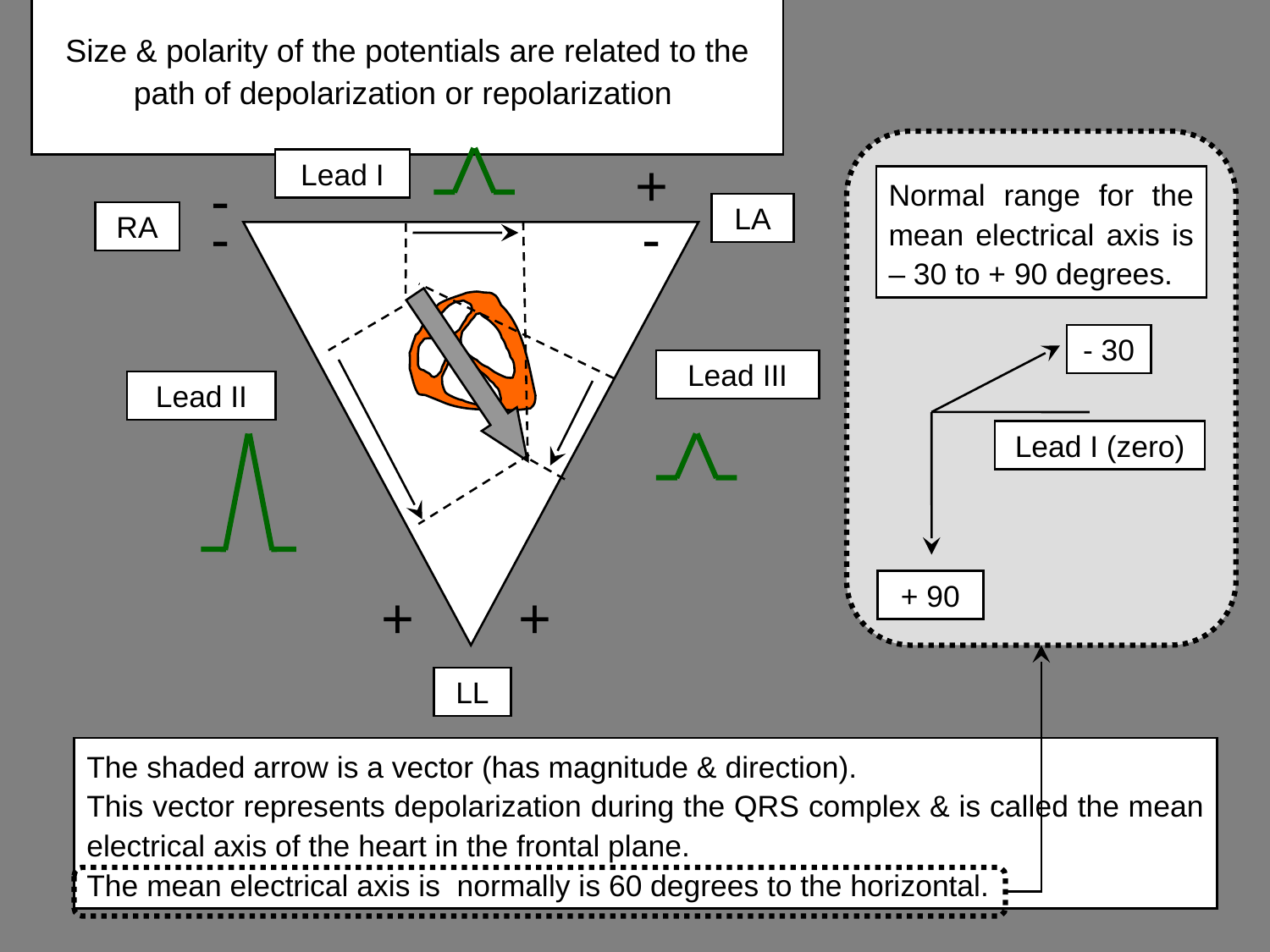

# Size & polarity of the potentials are related to the path of depolarization or repolarization

Lead I

+
-
LA
RA
-
-

Lead III

Lead II

+
+
LL
Normal range for the mean electrical axis is – 30 to + 90 degrees.
- 30

Lead I (zero)
+ 90
The shaded arrow is a vector (has magnitude & direction).
This vector represents depolarization during the QRS complex & is called the mean electrical axis of the heart in the frontal plane.
The mean electrical axis is  normally is 60 degrees to the horizontal.